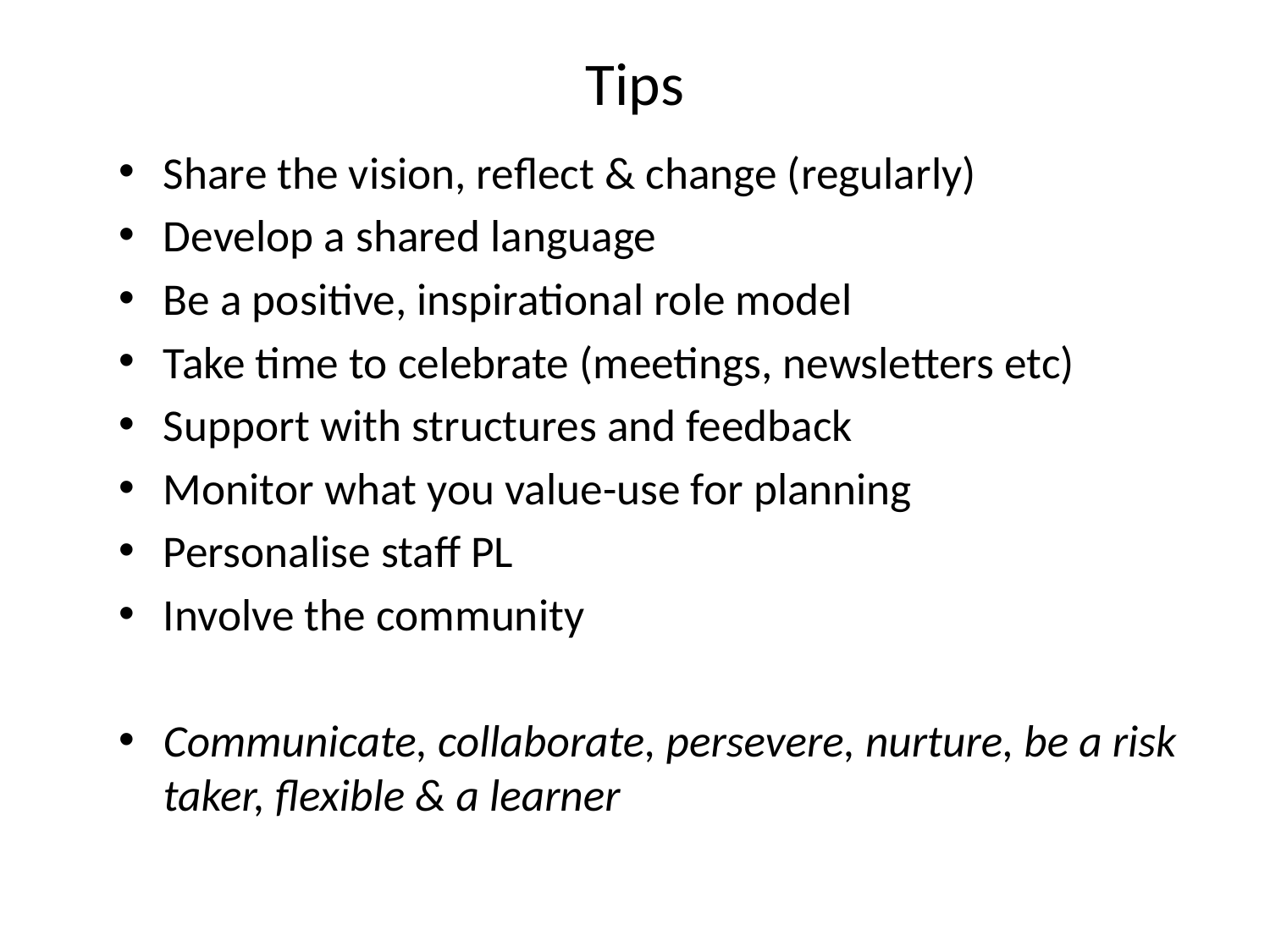

# Tips

Share the vision, reflect & change (regularly)
Develop a shared language
Be a positive, inspirational role model
Take time to celebrate (meetings, newsletters etc)
Support with structures and feedback
Monitor what you value-use for planning
Personalise staff PL
Involve the community

Communicate, collaborate, persevere, nurture, be a risk taker, flexible & a learner